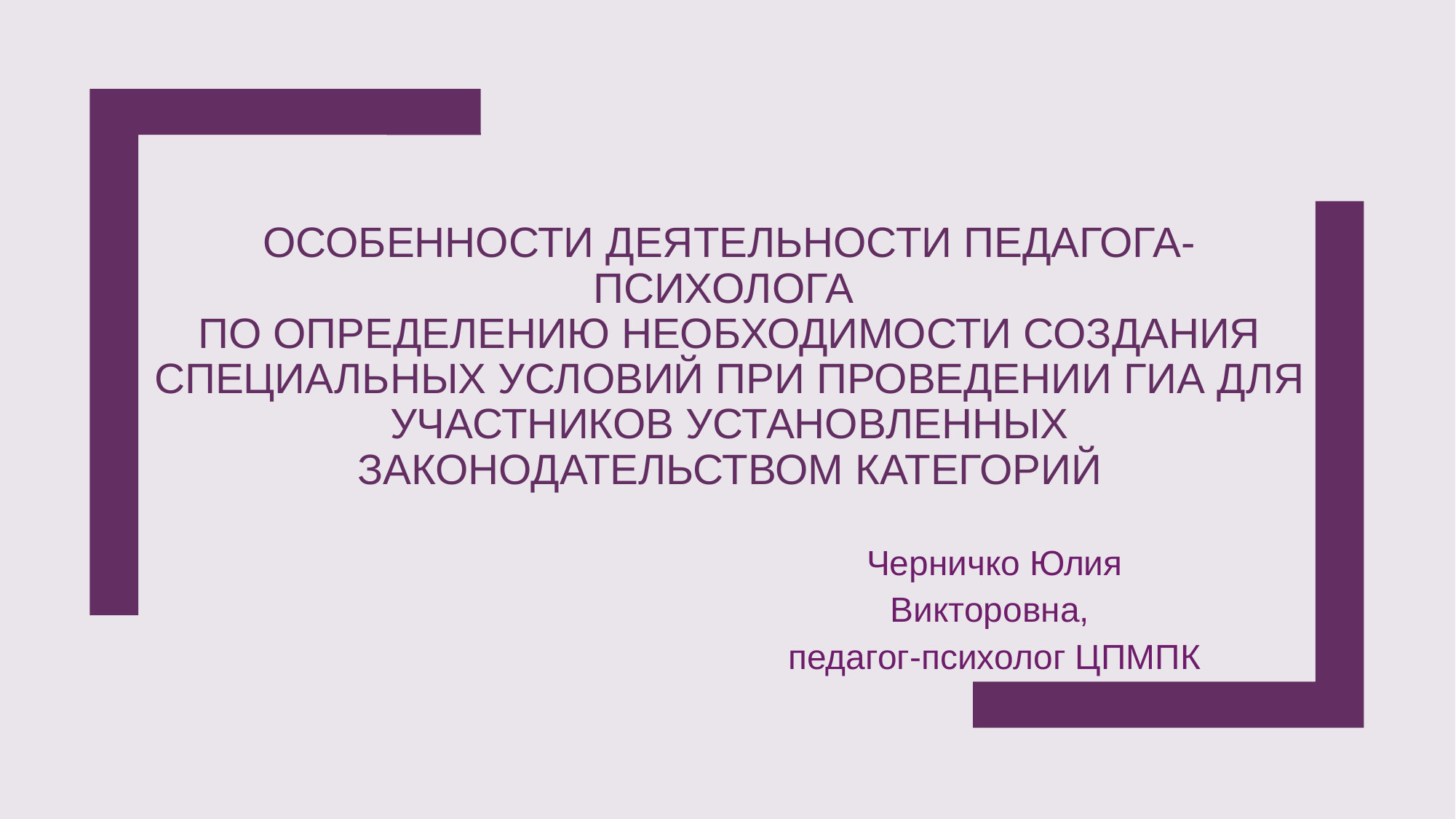

# Особенности деятельности педагога-психолога по определению необходимости создания специальных условий при проведении ГИА для участников установленных законодательством категорий
Черничко Юлия Викторовна,
педагог-психолог ЦПМПК